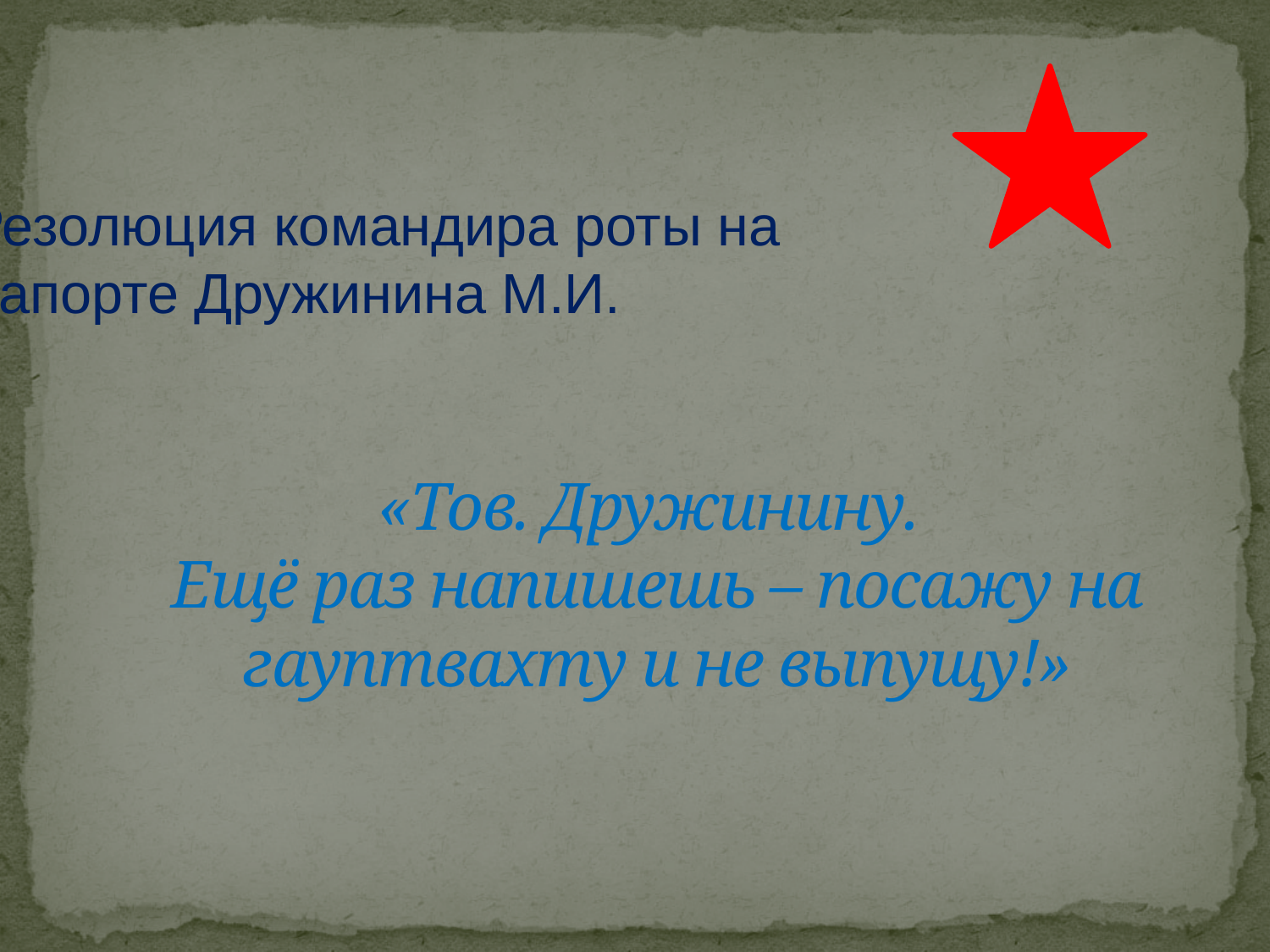

Резолюция командира роты на рапорте Дружинина М.И.
# «Тов. Дружинину. Ещё раз напишешь – посажу на гауптвахту и не выпущу!»